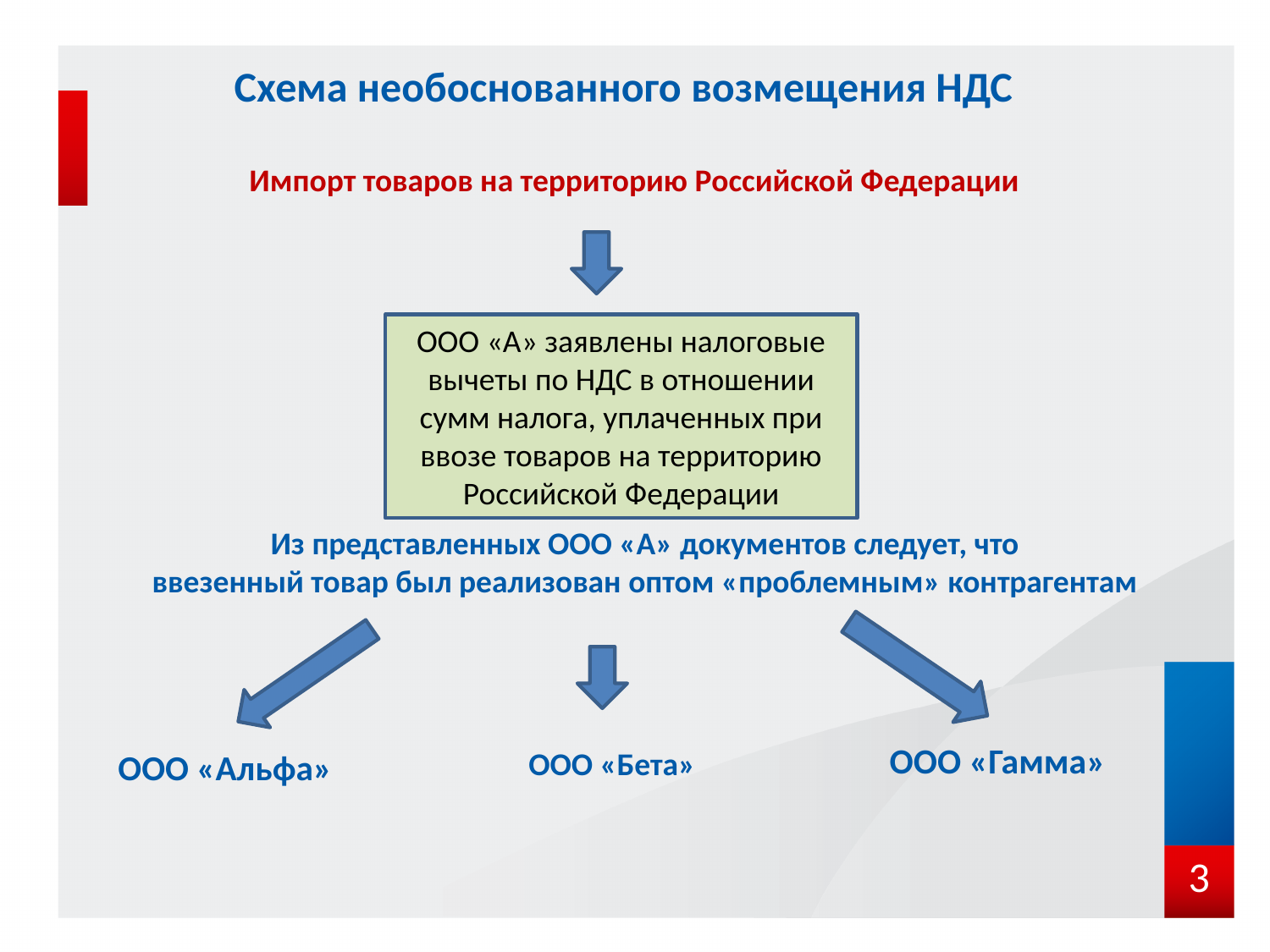

# Схема необоснованного возмещения НДС
    Импорт товаров на территорию Российской Федерации

ООО «А» заявлены налоговые вычеты по НДС в отношении сумм налога, уплаченных при ввозе товаров на территорию Российской Федерации

Из представленных ООО «А» документов следует, что
ввезенный товар был реализован оптом «проблемным» контрагентам

ООО «Гамма»
ООО «Бета»
ООО «Альфа»
3